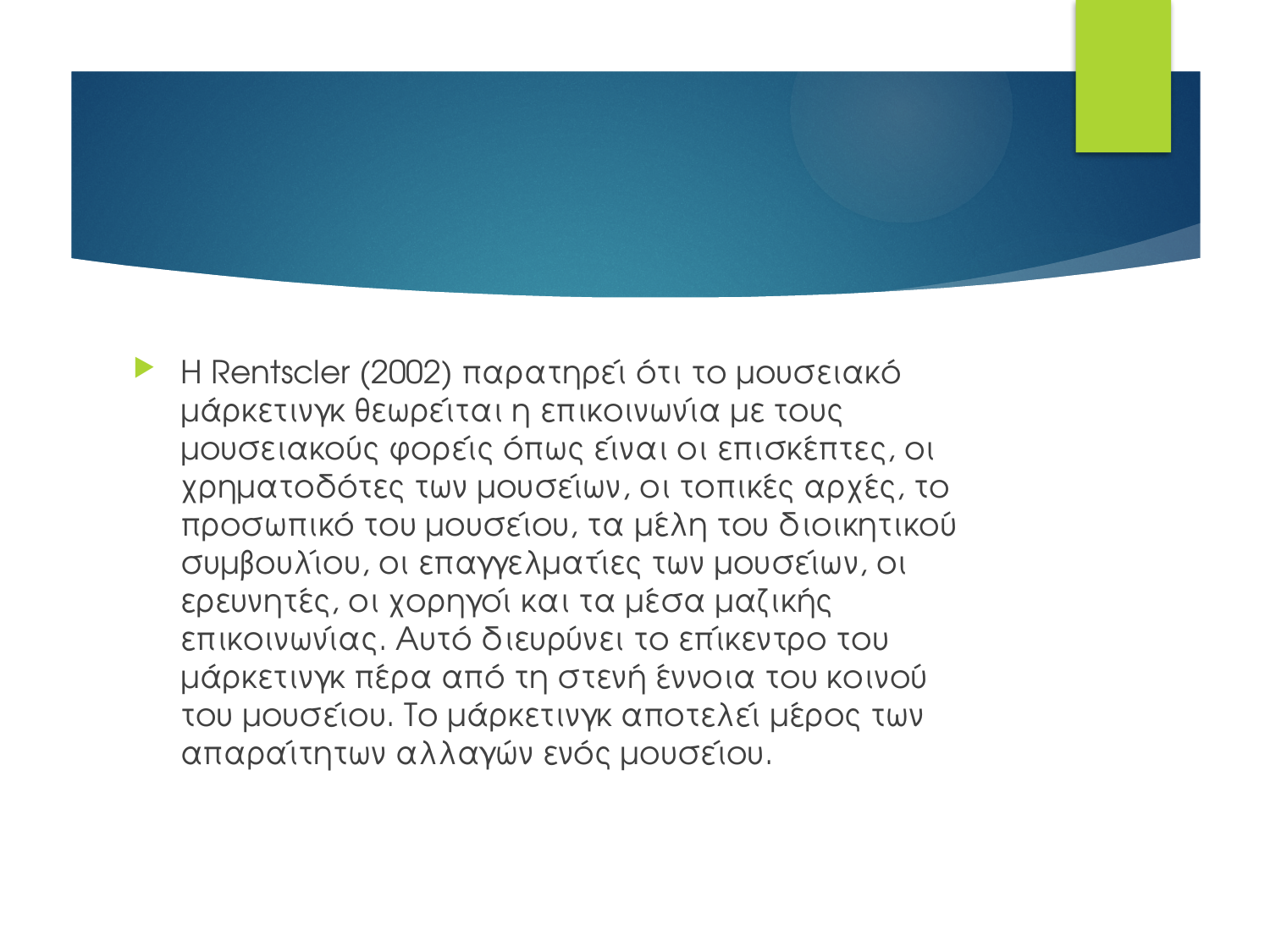

#
Η Rentscler (2002) παρατηρεί ότι το μουσειακό μάρκετινγκ θεωρείται η επικοινωνία με τους μουσειακούς φορείς όπως είναι οι επισκέπτες, οι χρηματοδότες των μουσείων, οι τοπικές αρχές, το προσωπικό του μουσείου, τα μέλη του διοικητικού συμβουλίου, οι επαγγελματίες των μουσείων, οι ερευνητές, οι χορηγοί και τα μέσα μαζικής επικοινωνίας. Αυτό διευρύνει το επίκεντρο του μάρκετινγκ πέρα από τη στενή έννοια του κοινού του μουσείου. Το μάρκετινγκ αποτελεί μέρος των απαραίτητων αλλαγών ενός μουσείου.